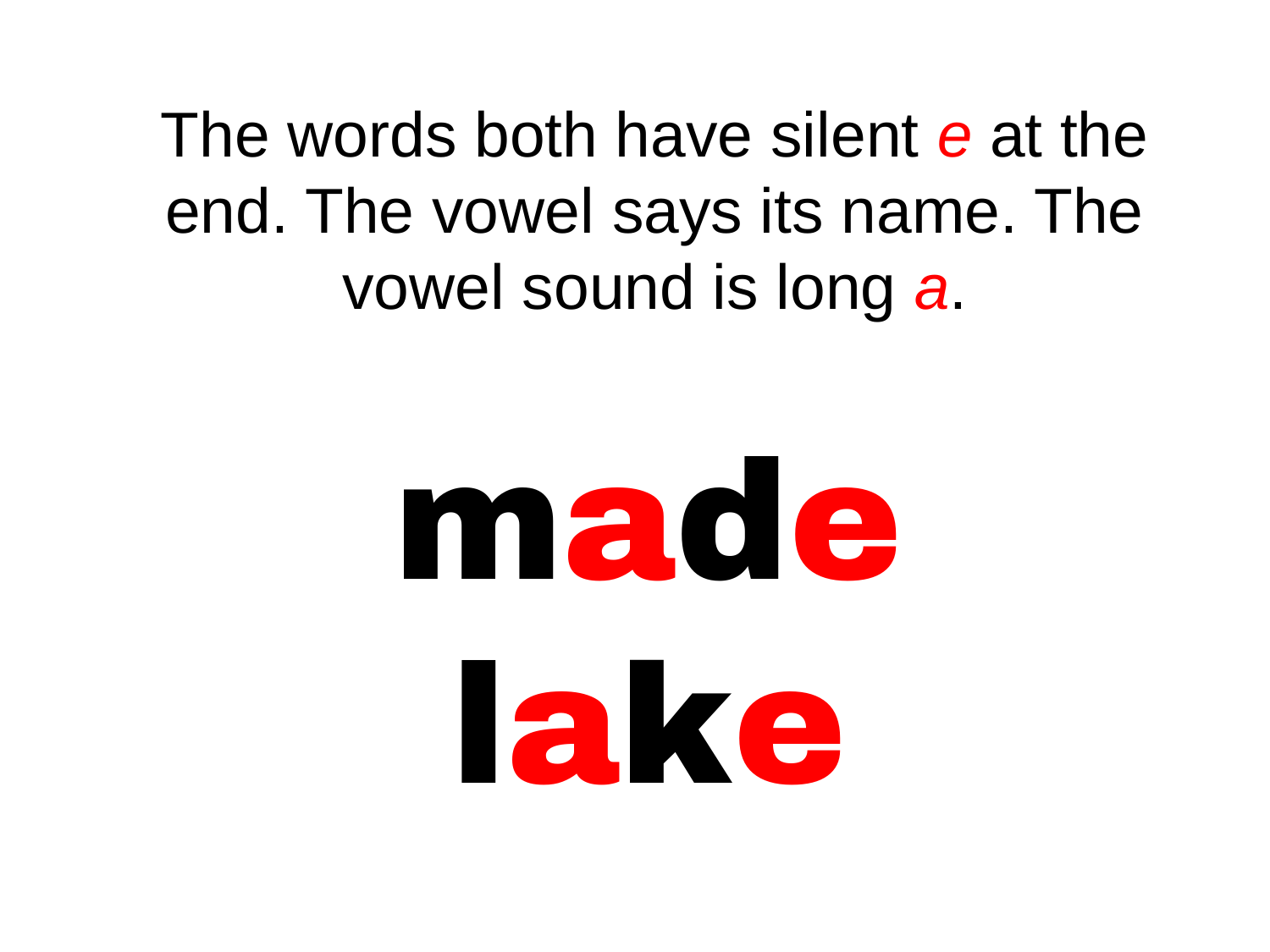

The words both have silent e at the end. The vowel says its name. The vowel sound is long a.
# made
lake